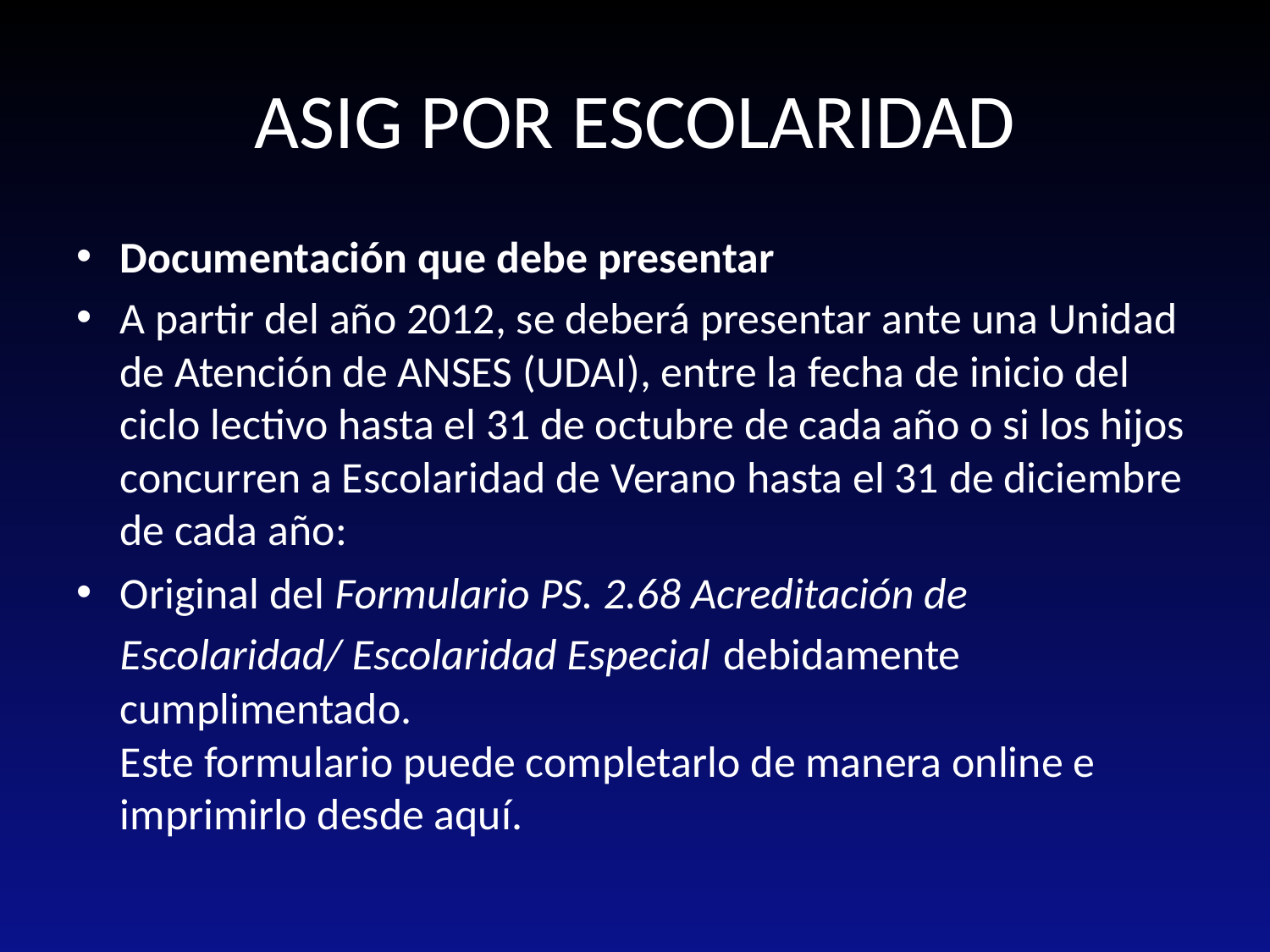

# ASIG POR ESCOLARIDAD
Documentación que debe presentar
A partir del año 2012, se deberá presentar ante una Unidad de Atención de ANSES (UDAI), entre la fecha de inicio del ciclo lectivo hasta el 31 de octubre de cada año o si los hijos concurren a Escolaridad de Verano hasta el 31 de diciembre de cada año:
Original del Formulario PS. 2.68 Acreditación de Escolaridad/ Escolaridad Especial debidamente cumplimentado.
Este formulario puede completarlo de manera online e imprimirlo desde aquí.